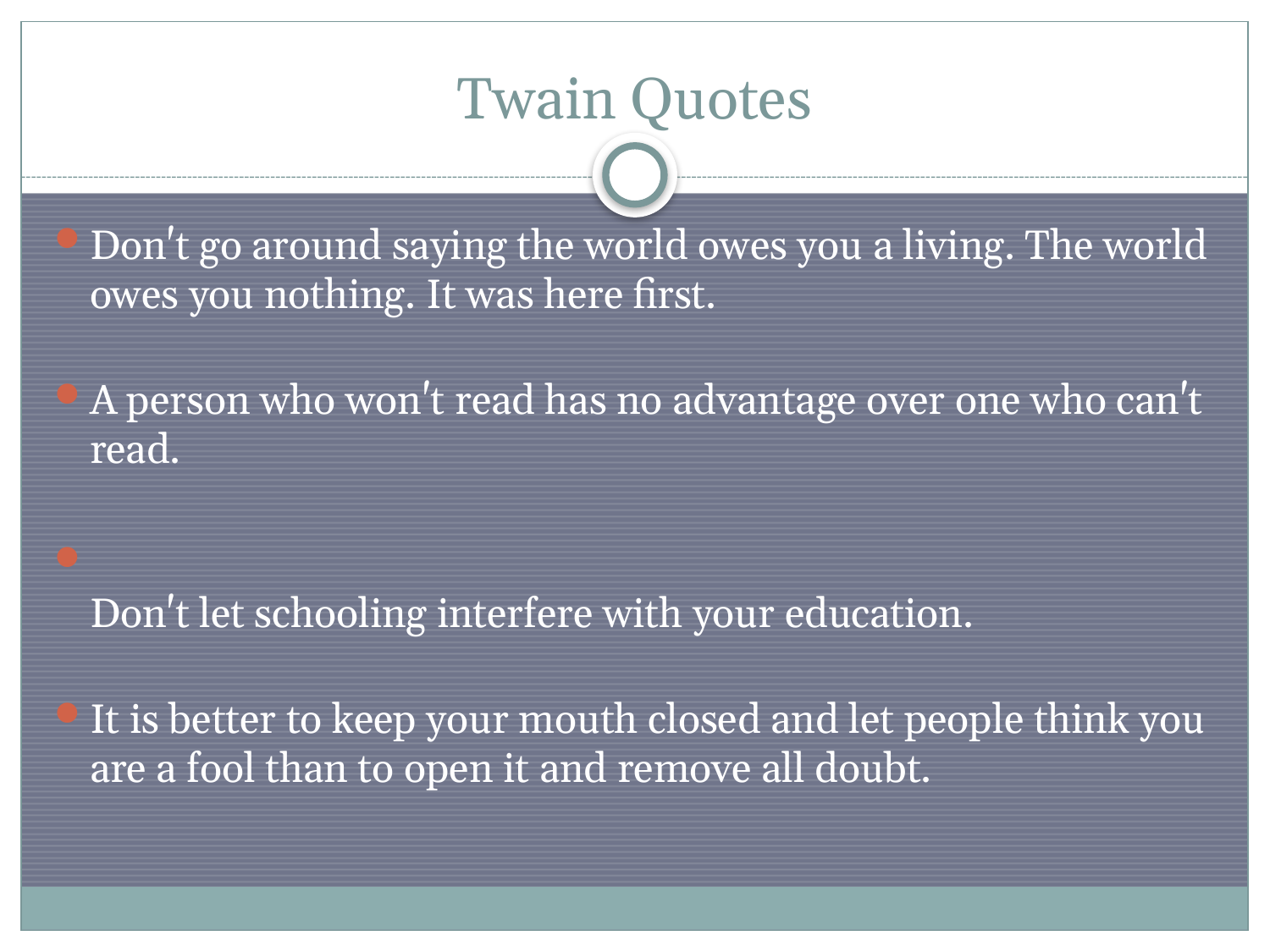

# Twain Quotes
Don't go around saying the world owes you a living. The world owes you nothing. It was here first.
A person who won't read has no advantage over one who can't read.

Don't let schooling interfere with your education.
It is better to keep your mouth closed and let people think you are a fool than to open it and remove all doubt.